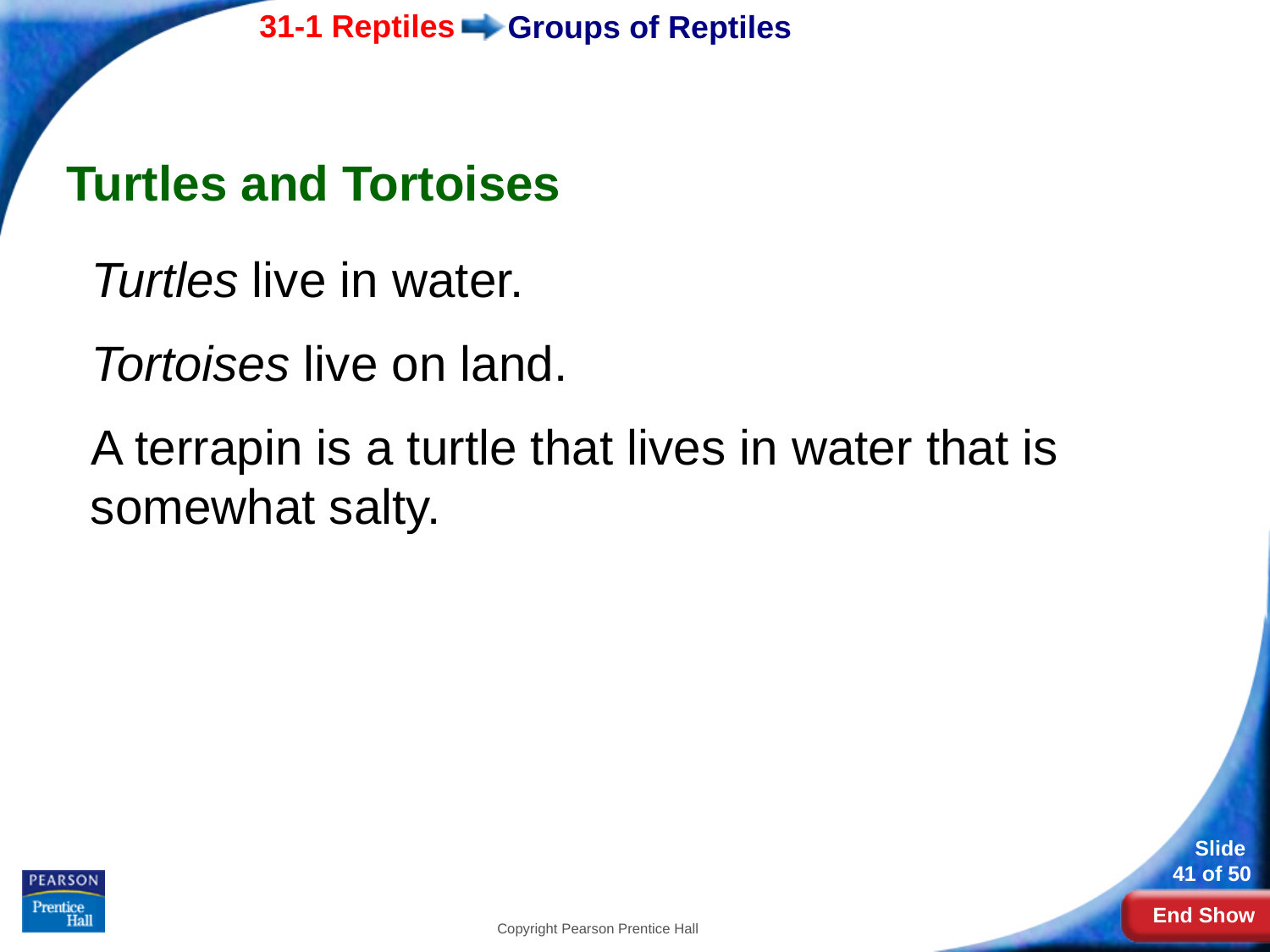

# Groups of Reptiles
Turtles and Tortoises
Turtles live in water.
Tortoises live on land.
A terrapin is a turtle that lives in water that is somewhat salty.
Copyright Pearson Prentice Hall